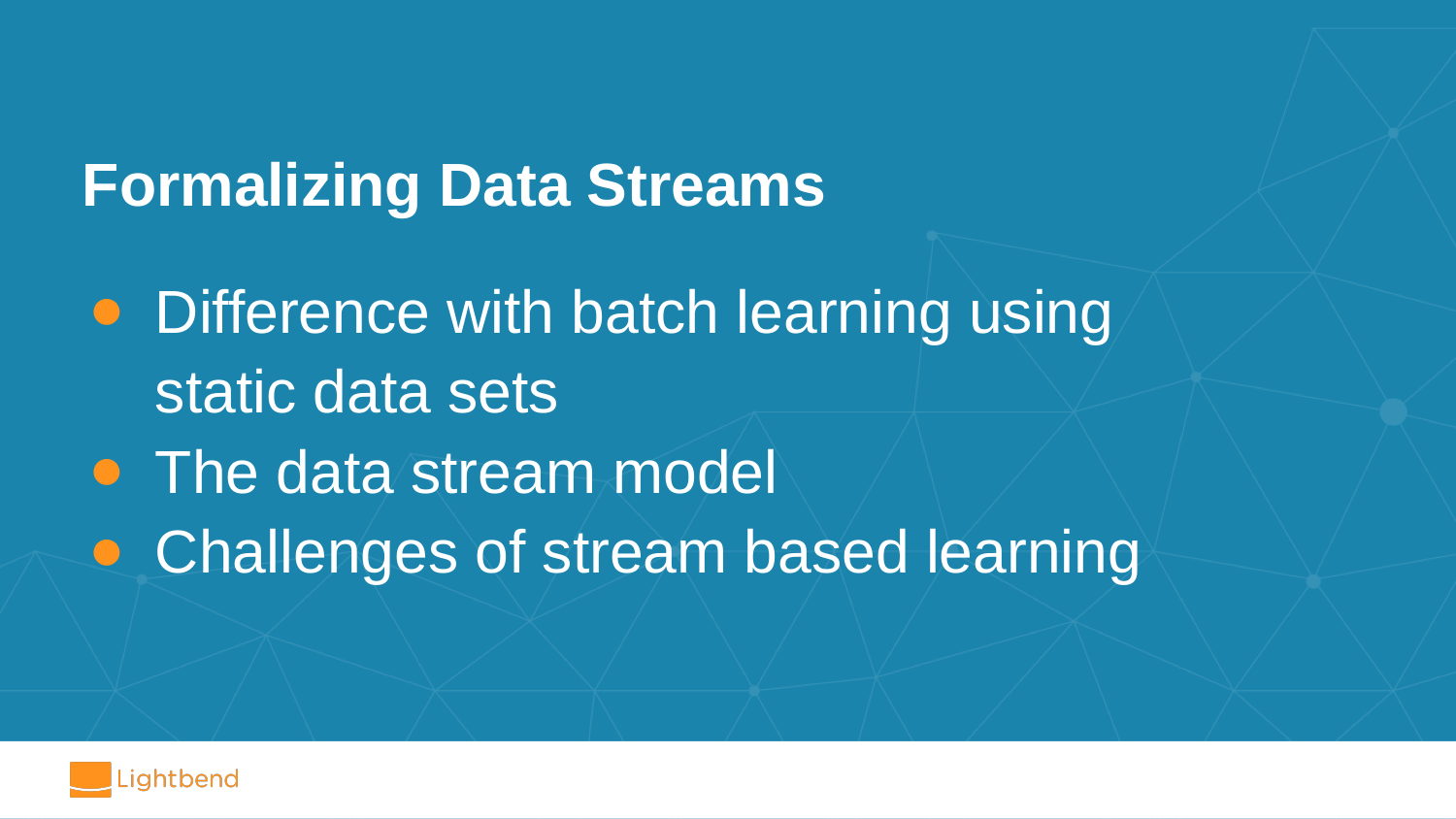

# Formalizing Data Streams
Difference with batch learning using static data sets
The data stream model
Challenges of stream based learning